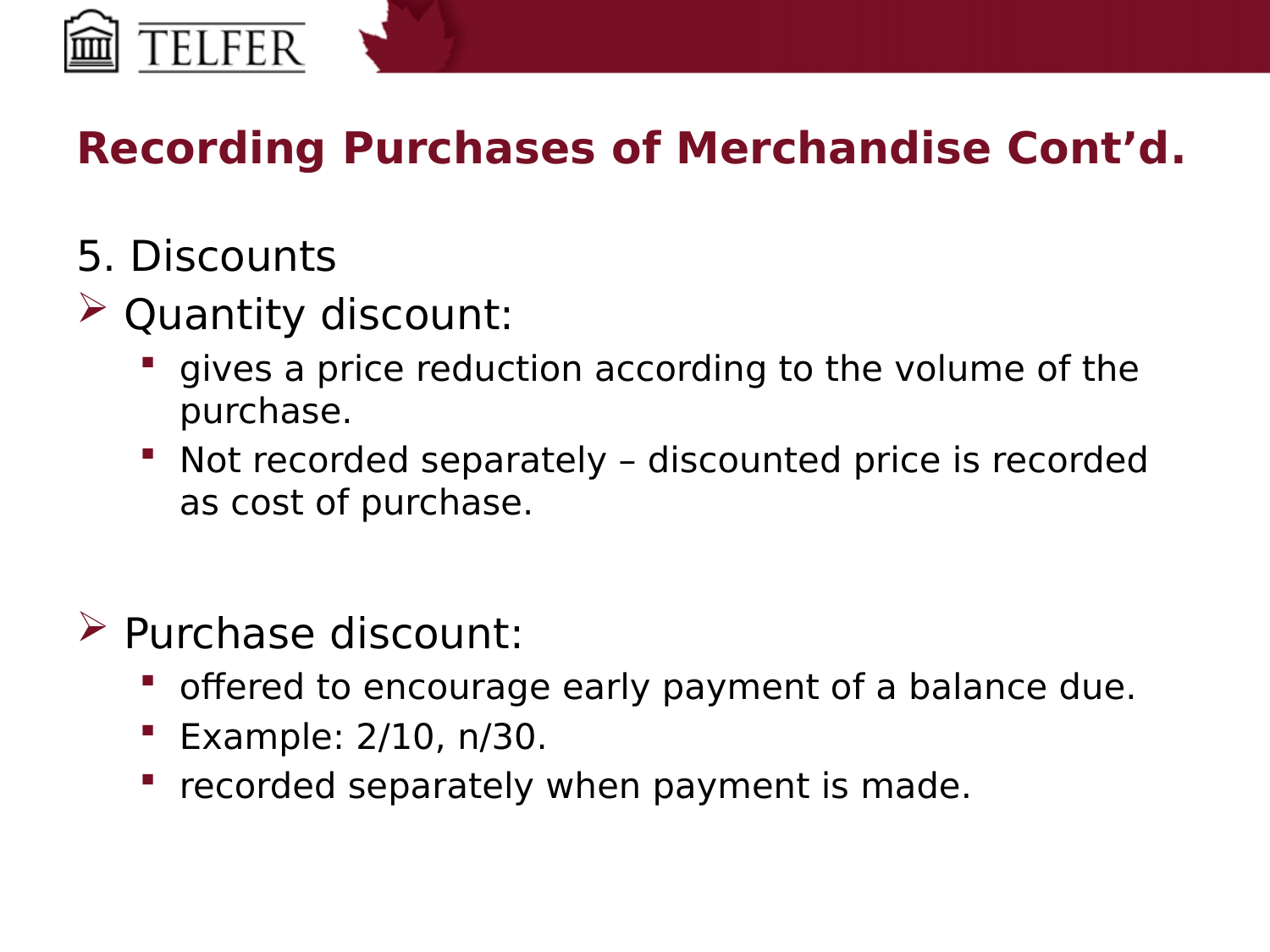

# Recording Purchases of Merchandise Cont’d.
5. Discounts
Quantity discount:
gives a price reduction according to the volume of the purchase.
Not recorded separately – discounted price is recorded as cost of purchase.

Purchase discount:
offered to encourage early payment of a balance due.
Example: 2/10, n/30.
recorded separately when payment is made.